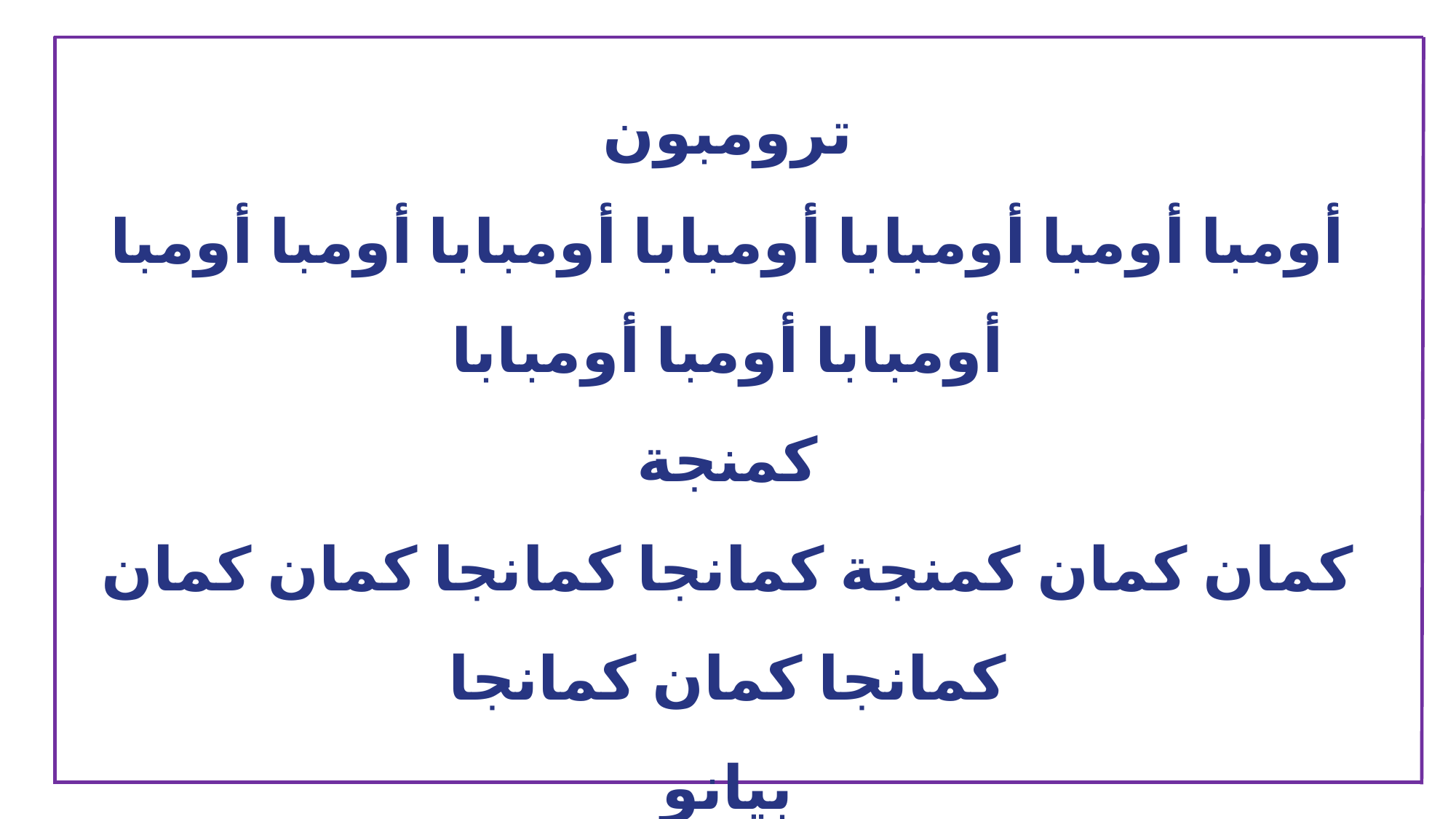

ترومبون
أومبا أومبا أومبابا أومبابا أومبابا أومبا أومبا أومبابا أومبا أومبابا
كمنجة
كمان كمان كمنجة كمانجا كمانجا كمان كمان كمانجا كمان كمانجا
بيانو
بيا بيا بيانو بيانو بيانو بيا بيا بيانو بيا بيانو